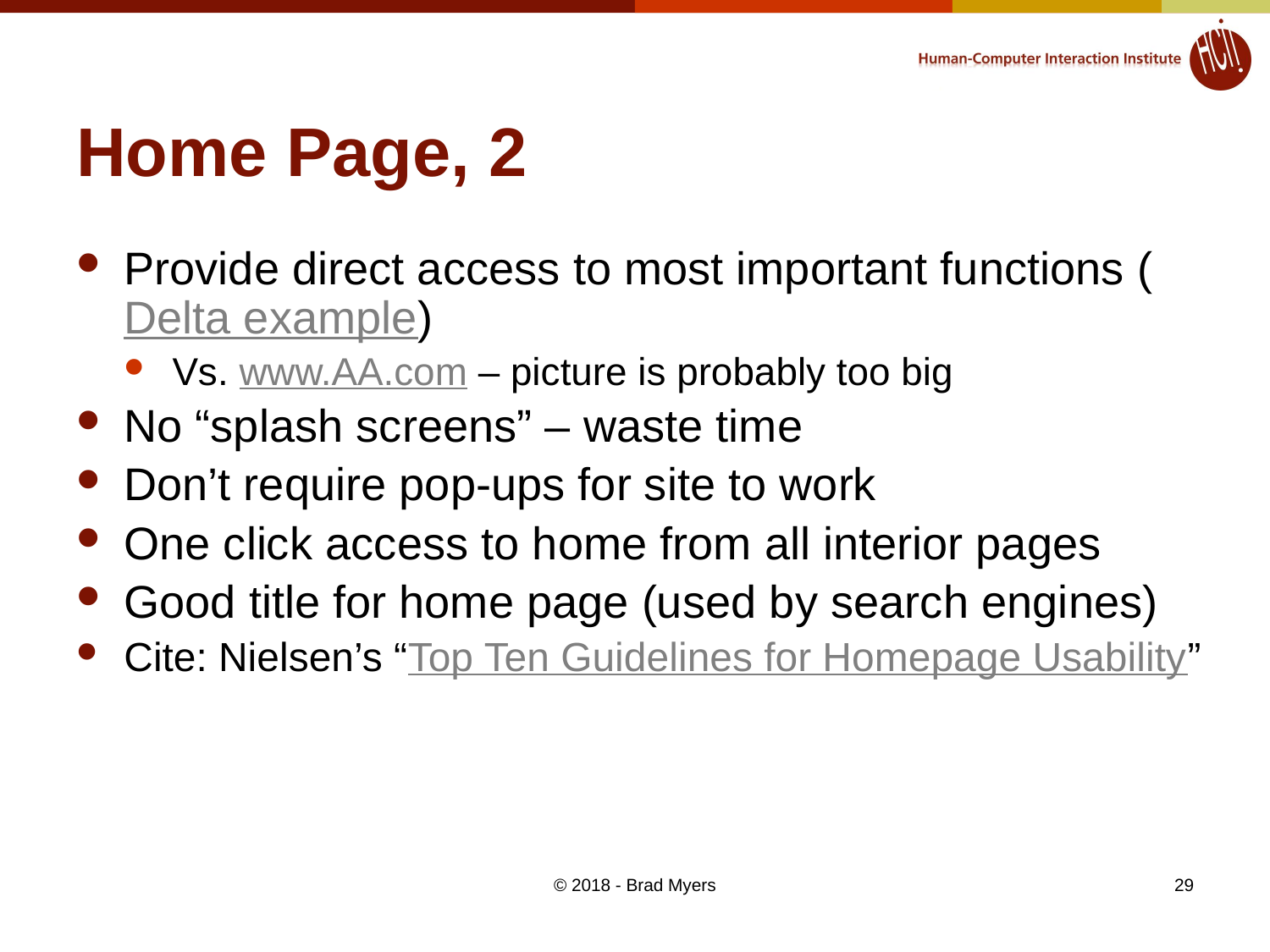

# Home Page, 2
Provide direct access to most important functions (Delta example)
Vs. www.AA.com – picture is probably too big
No “splash screens” – waste time
Don’t require pop-ups for site to work
One click access to home from all interior pages
Good title for home page (used by search engines)
Cite: Nielsen’s “Top Ten Guidelines for Homepage Usability”
© 2018 - Brad Myers
29